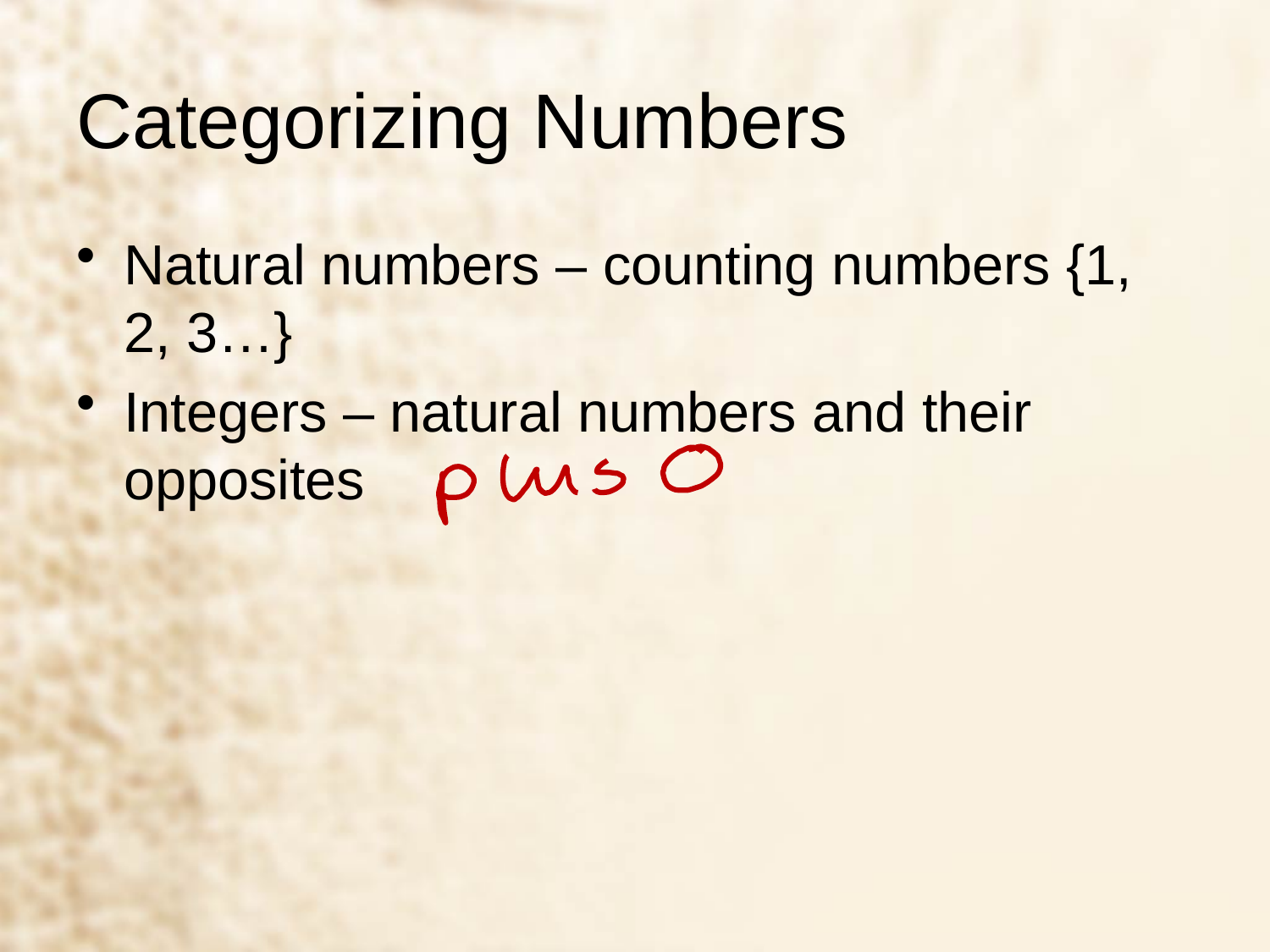

# Categorizing Numbers
Natural numbers – counting numbers {1, 2, 3…}
Integers – natural numbers and their opposites